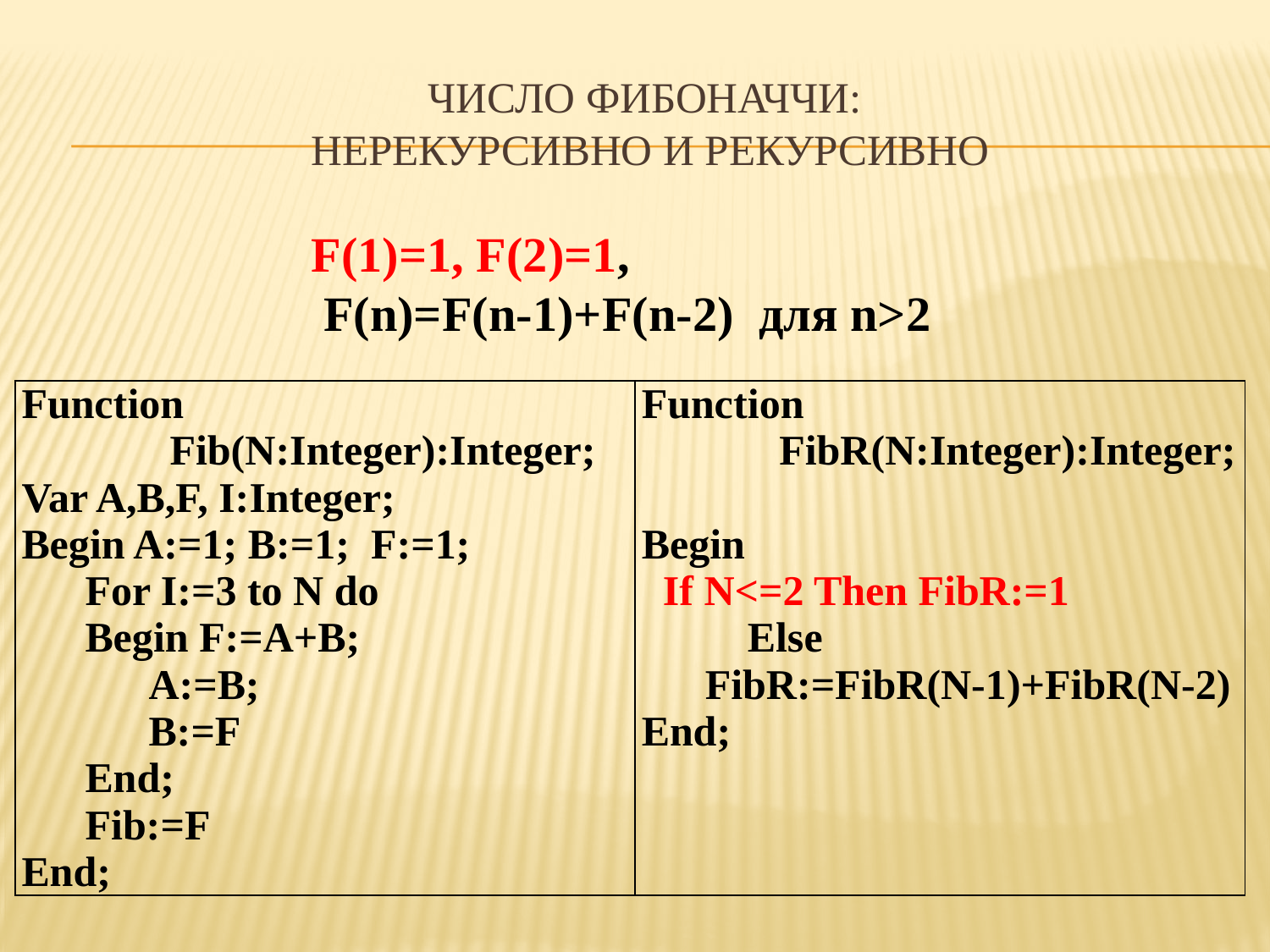

# Число Фибоначчи: нерекурсивно и рекурсивно
F(1)=1, F(2)=1,
 F(n)=F(n-1)+F(n-2)  для n>2
| Function Fib(N:Integer):Integer; Var A,B,F, I:Integer; Begin A:=1; B:=1; F:=1; For I:=3 to N do Begin F:=A+B; A:=B; B:=F End; Fib:=F End; | Function FibR(N:Integer):Integer; Begin If N<=2 Then FibR:=1 Else FibR:=FibR(N-1)+FibR(N-2) End; |
| --- | --- |